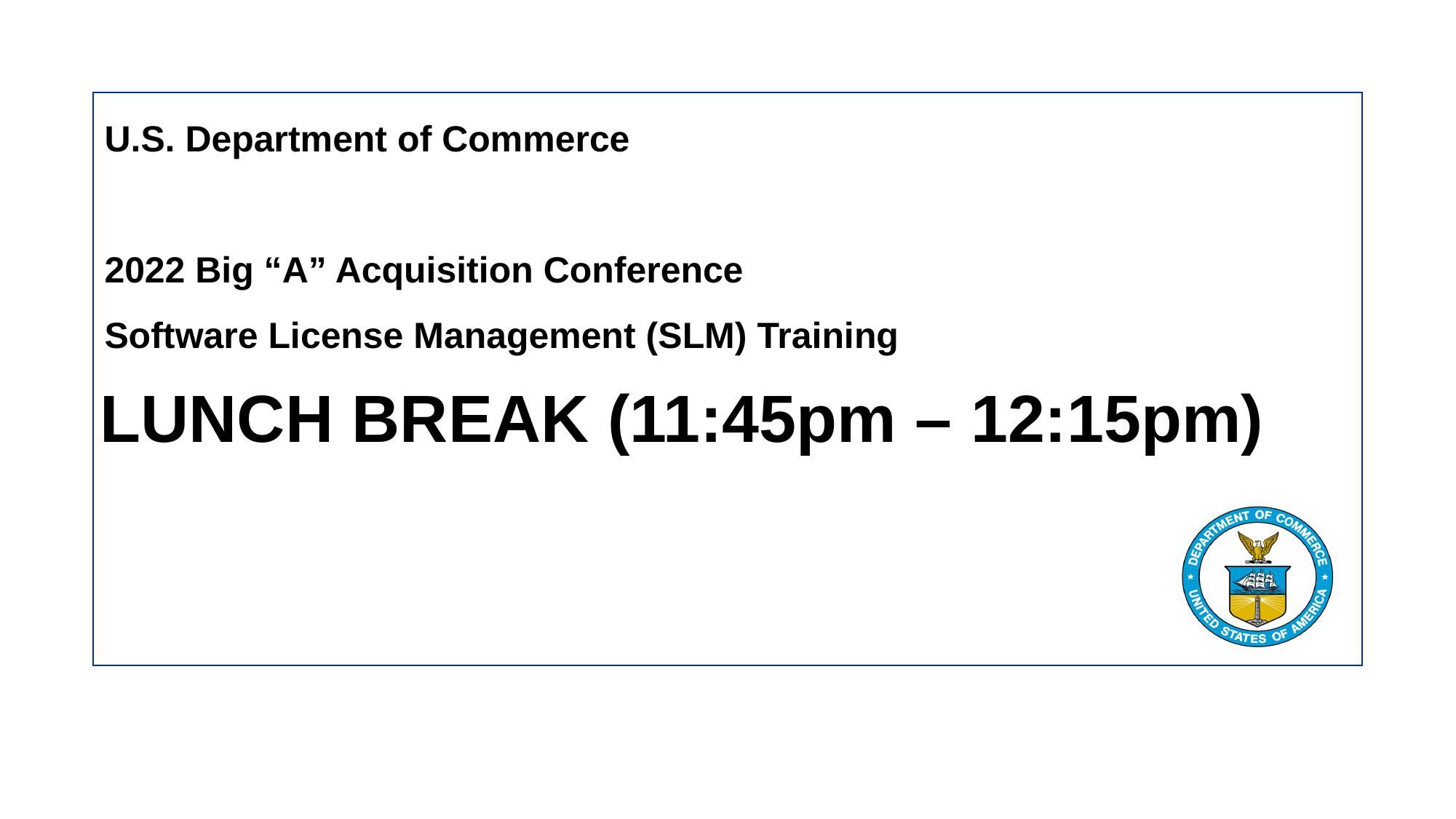

# U.S. Department of Commerce 2022 Big “A” Acquisition Conference Software License Management (SLM) Training
LUNCH BREAK (11:45pm – 12:15pm)